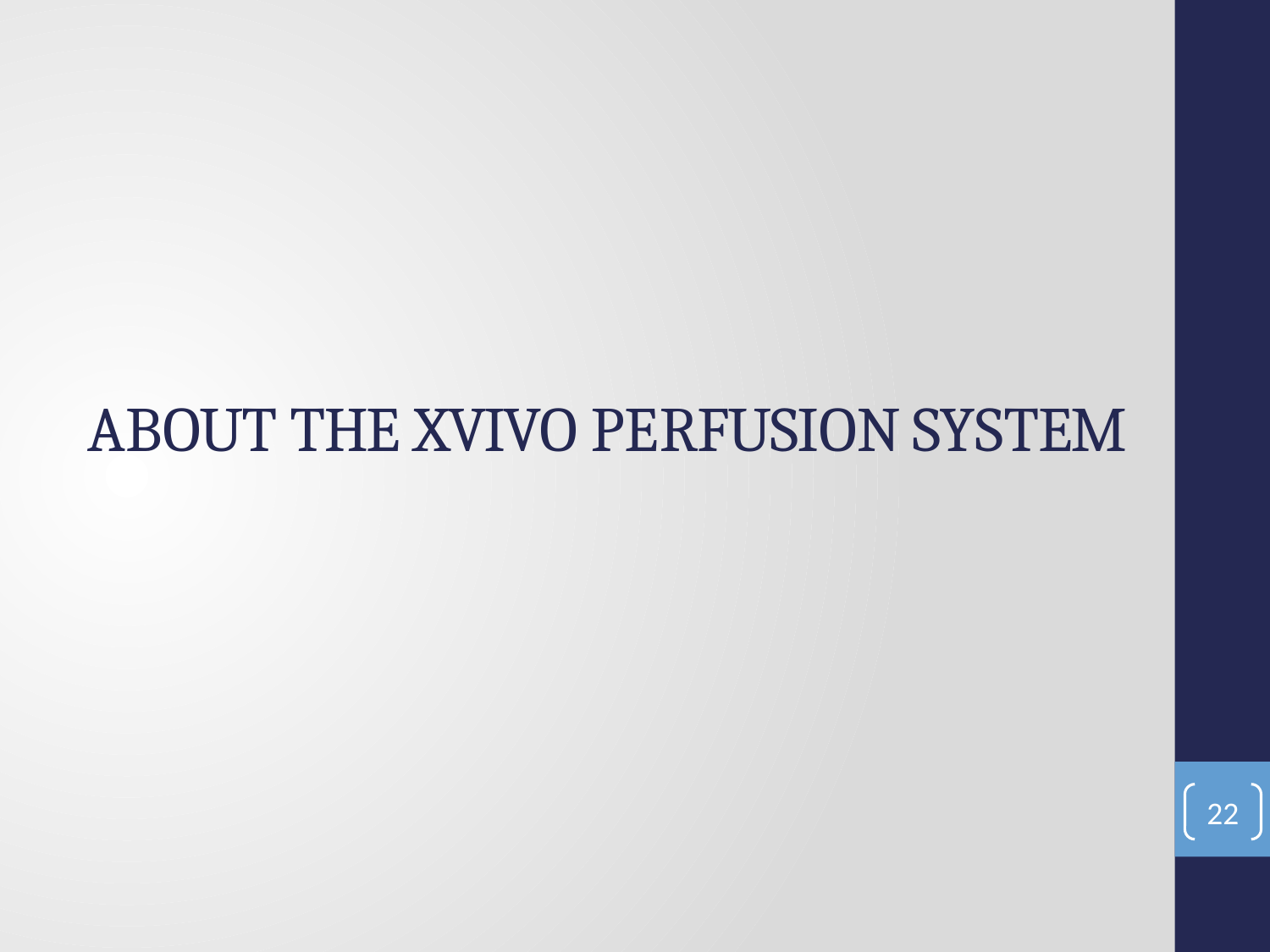

# About The XVIVO PERFUSION SYSTEM
22